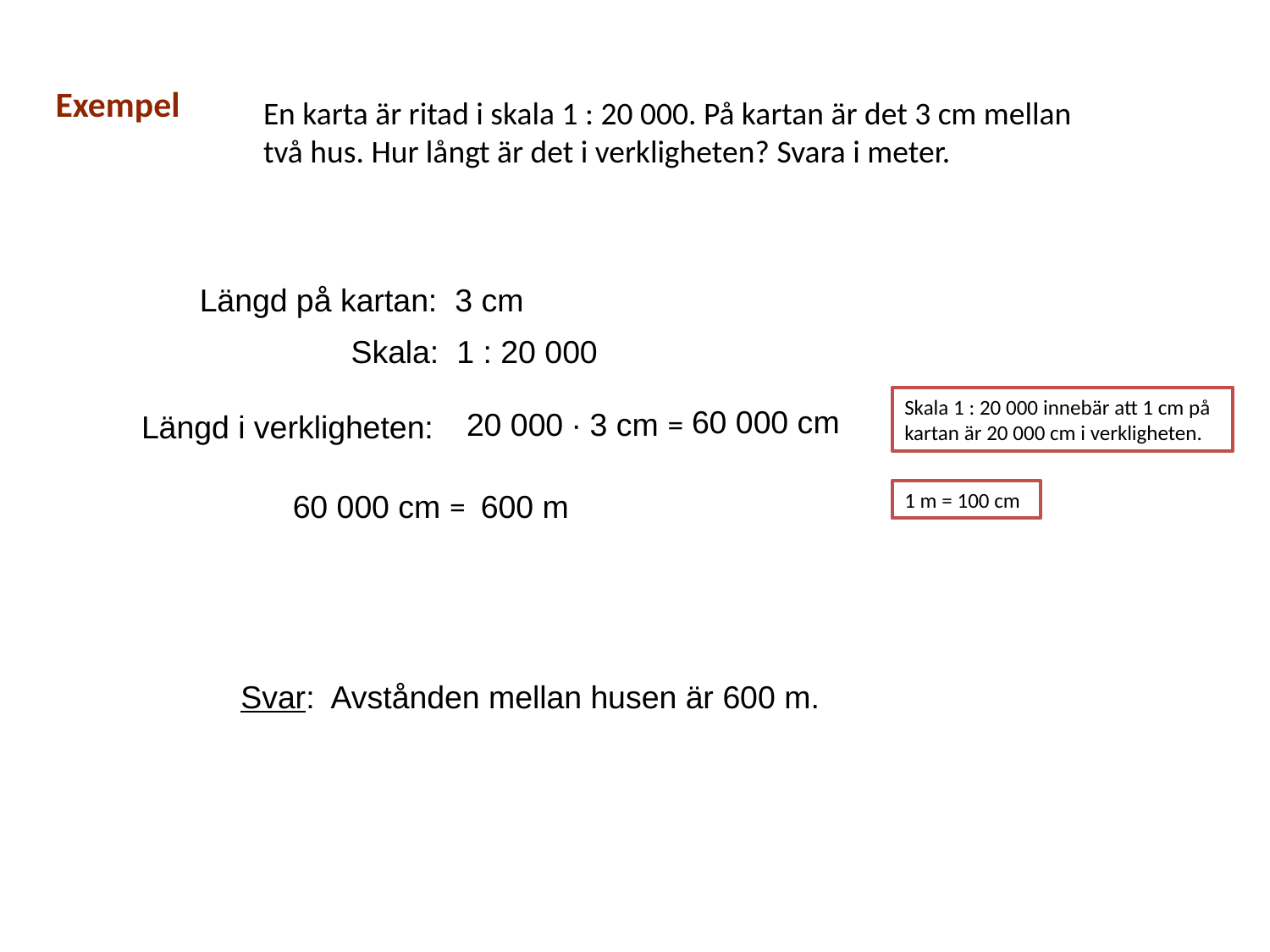

Exempel
En karta är ritad i skala 1 : 20 000. På kartan är det 3 cm mellan två hus. Hur långt är det i verkligheten? Svara i meter.
Längd på kartan:  3 cm
Skala:  1 : 20 000
Skala 1 : 20 000 innebär att 1 cm på kartan är 20 000 cm i verkligheten.
60 000 cm
20 000 ∙ 3 cm =
Längd i verkligheten:
60 000 cm =
600 m
1 m = 100 cm
Svar:  Avstånden mellan husen är 600 m.